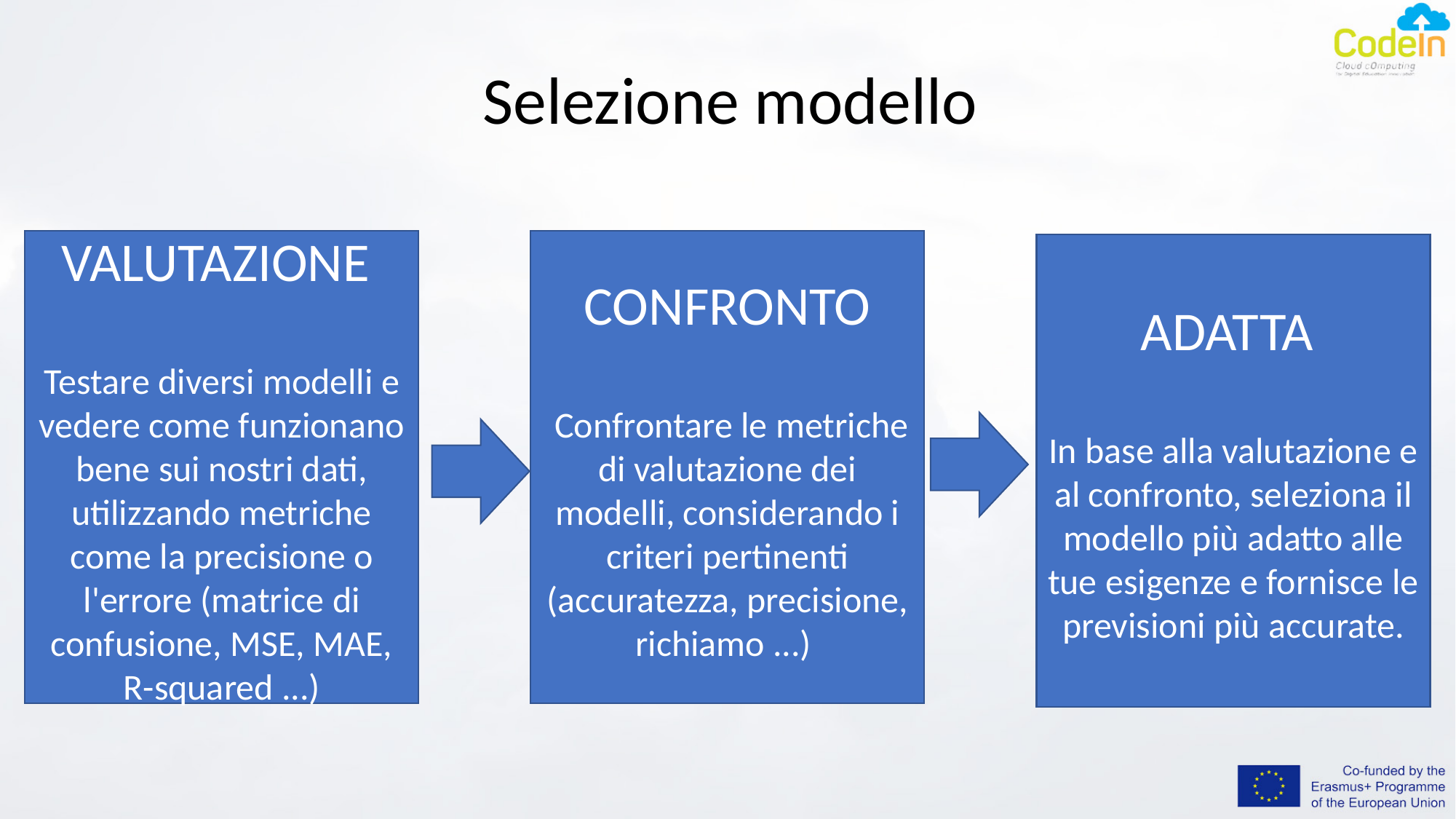

# Selezione modello
VALUTAZIONE

Testare diversi modelli e vedere come funzionano bene sui nostri dati, utilizzando metriche come la precisione o l'errore (matrice di confusione, MSE, MAE, R-squared ...)
CONFRONTO

 Confrontare le metriche di valutazione dei modelli, considerando i criteri pertinenti (accuratezza, precisione, richiamo ...)
ADATTA

In base alla valutazione e al confronto, seleziona il modello più adatto alle tue esigenze e fornisce le previsioni più accurate.